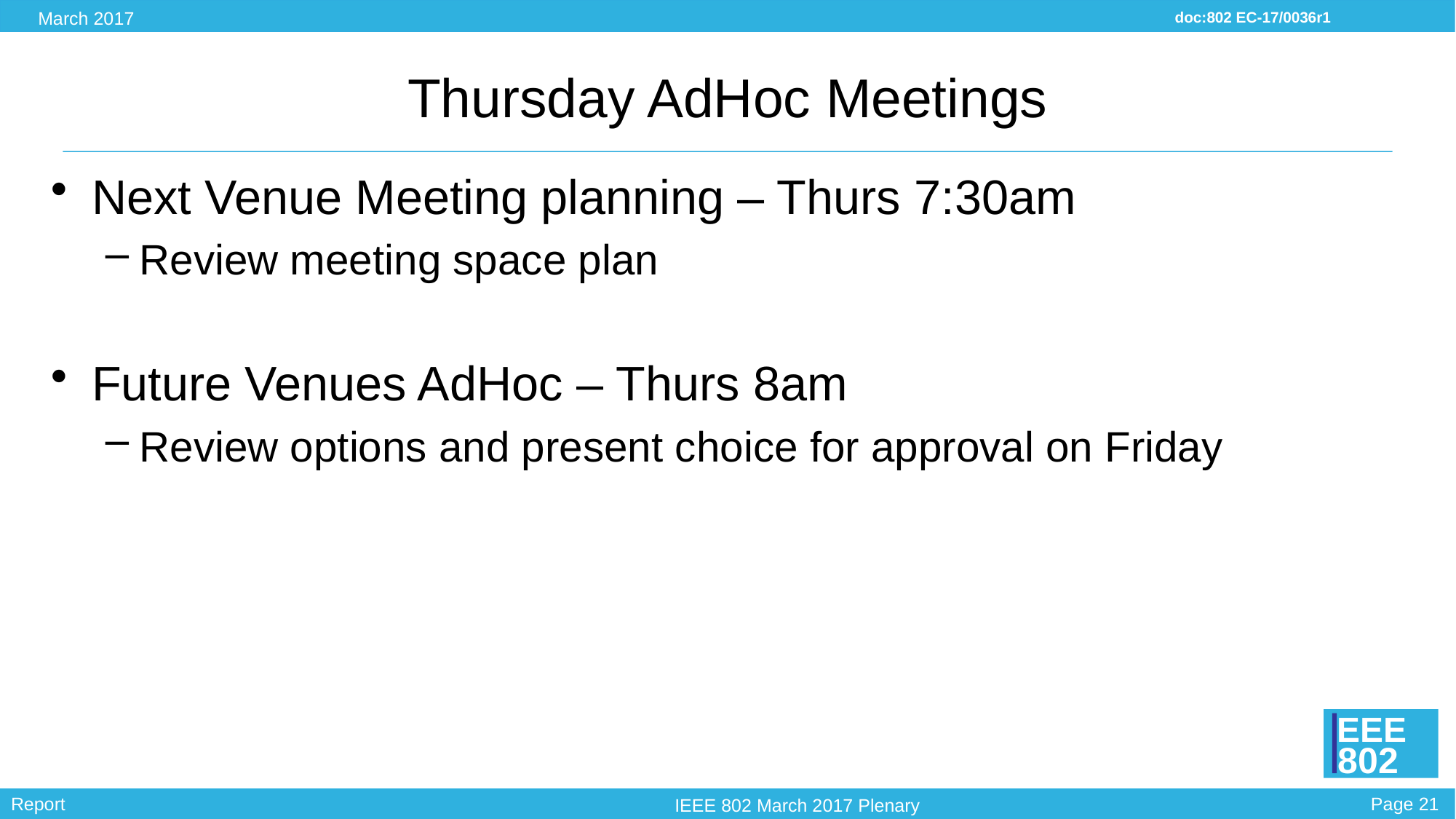

# Thursday AdHoc Meetings
Next Venue Meeting planning – Thurs 7:30am
Review meeting space plan

Future Venues AdHoc – Thurs 8am
Review options and present choice for approval on Friday